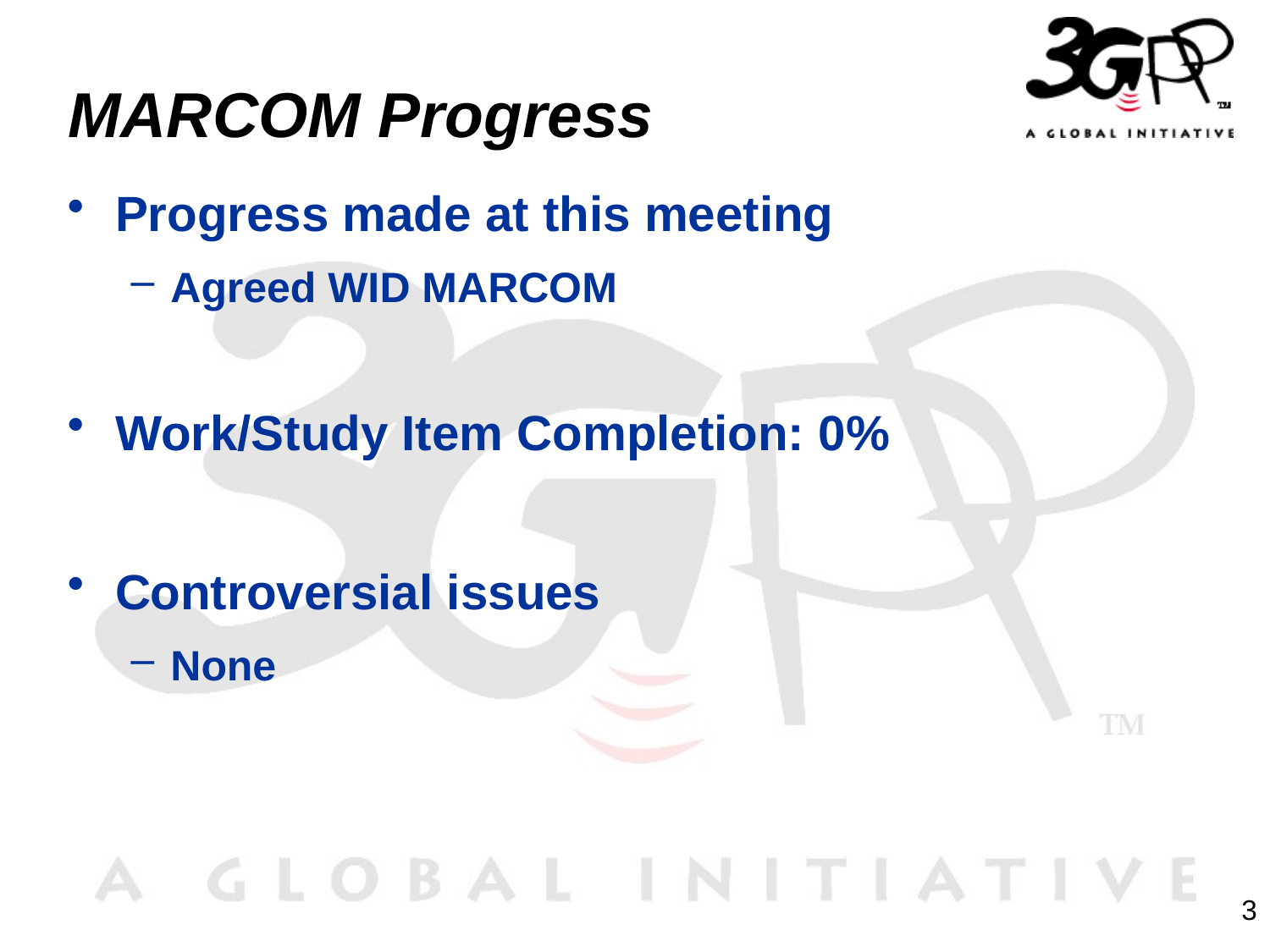

# MARCOM Progress
Progress made at this meeting
Agreed WID MARCOM

Work/Study Item Completion: 0%

Controversial issues
None
3